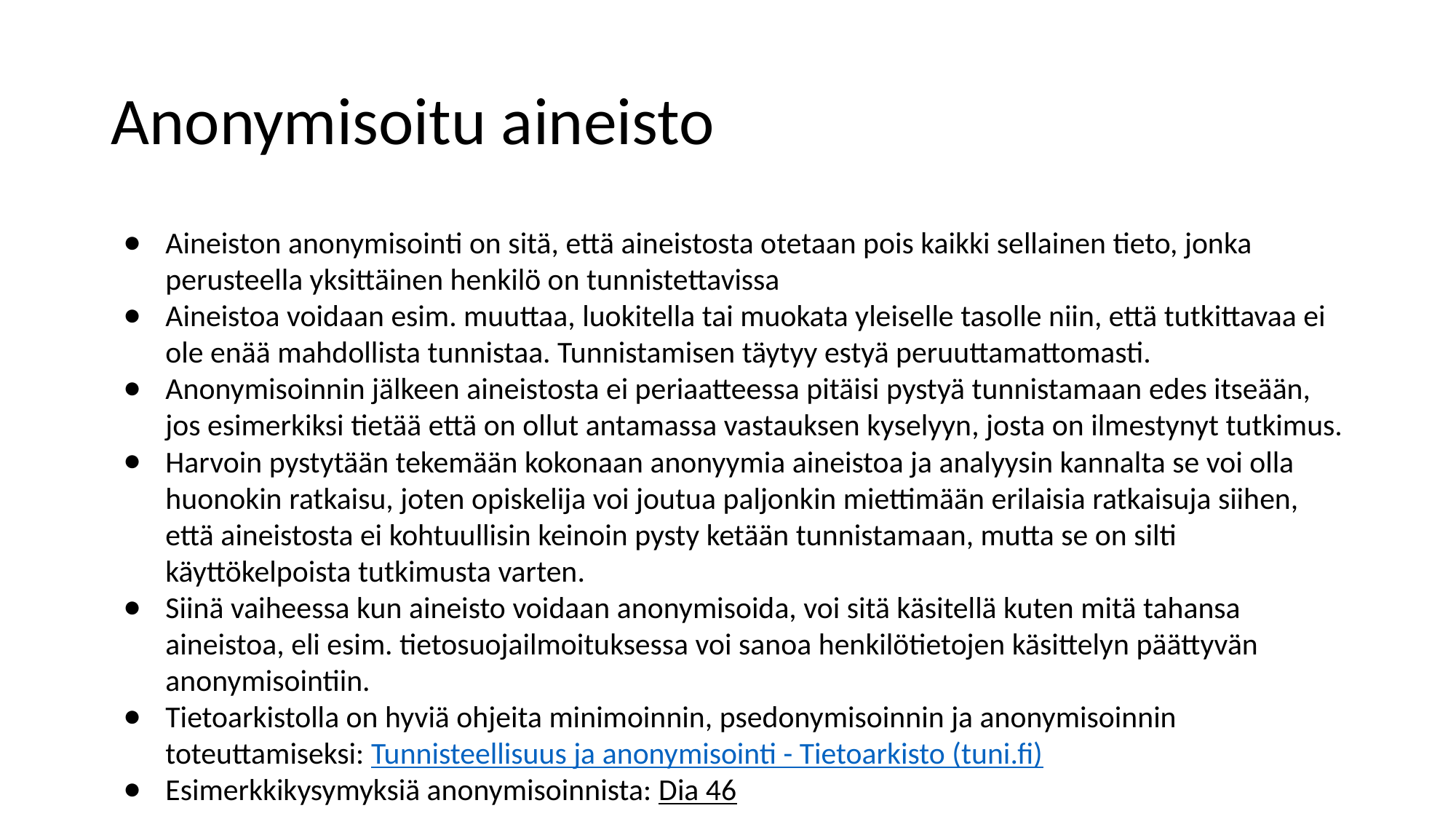

# Anonymisoitu aineisto
Aineiston anonymisointi on sitä, että aineistosta otetaan pois kaikki sellainen tieto, jonka perusteella yksittäinen henkilö on tunnistettavissa
Aineistoa voidaan esim. muuttaa, luokitella tai muokata yleiselle tasolle niin, että tutkittavaa ei ole enää mahdollista tunnistaa. Tunnistamisen täytyy estyä peruuttamattomasti.
Anonymisoinnin jälkeen aineistosta ei periaatteessa pitäisi pystyä tunnistamaan edes itseään, jos esimerkiksi tietää että on ollut antamassa vastauksen kyselyyn, josta on ilmestynyt tutkimus.
Harvoin pystytään tekemään kokonaan anonyymia aineistoa ja analyysin kannalta se voi olla huonokin ratkaisu, joten opiskelija voi joutua paljonkin miettimään erilaisia ratkaisuja siihen, että aineistosta ei kohtuullisin keinoin pysty ketään tunnistamaan, mutta se on silti käyttökelpoista tutkimusta varten.
Siinä vaiheessa kun aineisto voidaan anonymisoida, voi sitä käsitellä kuten mitä tahansa aineistoa, eli esim. tietosuojailmoituksessa voi sanoa henkilötietojen käsittelyn päättyvän anonymisointiin.
Tietoarkistolla on hyviä ohjeita minimoinnin, psedonymisoinnin ja anonymisoinnin toteuttamiseksi: Tunnisteellisuus ja anonymisointi - Tietoarkisto (tuni.fi)
Esimerkkikysymyksiä anonymisoinnista: Dia 46